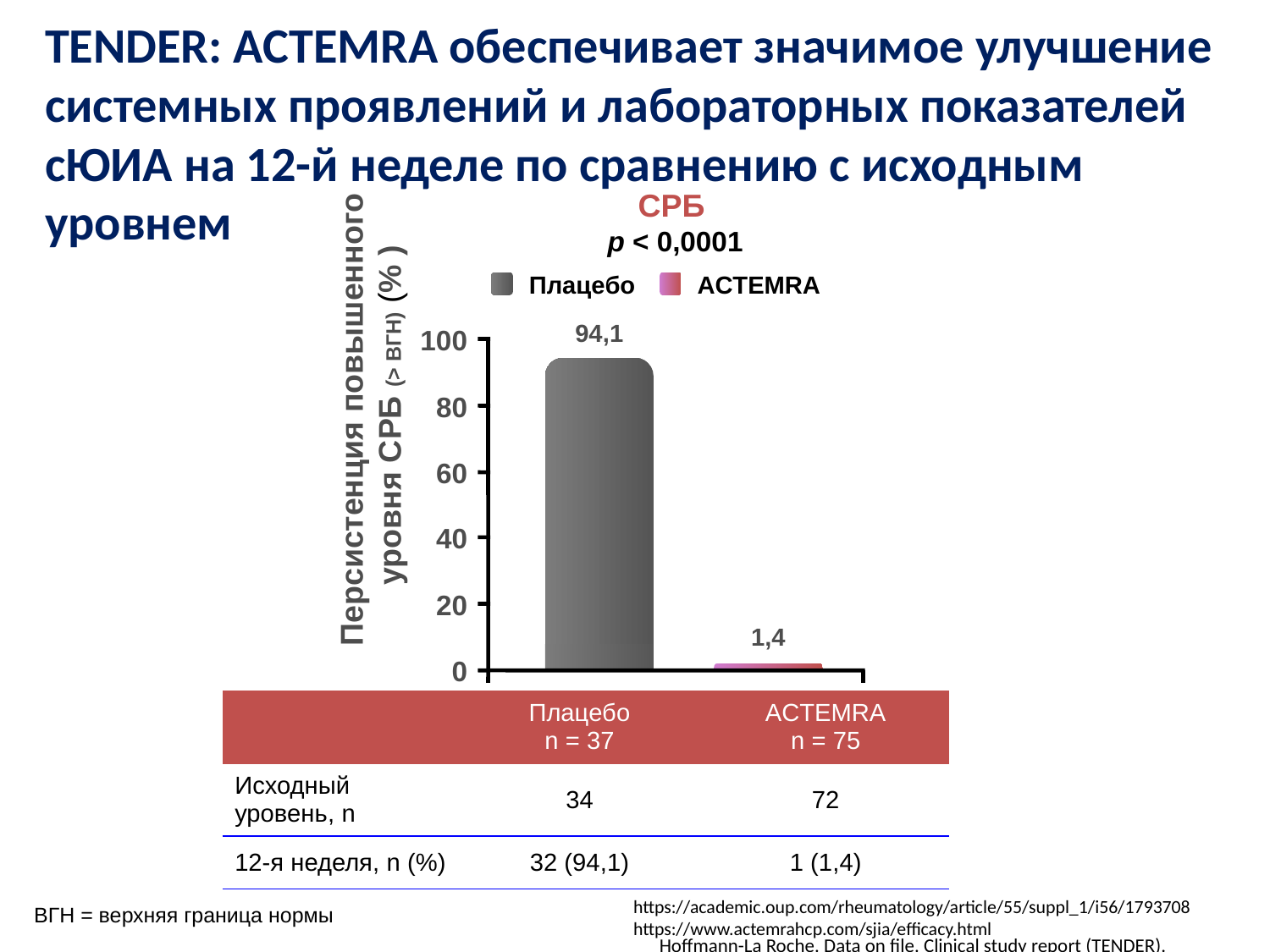

TENDER: ACTEMRA обеспечивает значимое улучшение системных проявлений и лабораторных показателей сЮИА на 12-й неделе по сравнению с исходным уровнем
СРБ
 p < 0,0001
ACTEMRA
Плацебо

94,1
100
80
60
40
20
0

Персистенция повышенного
 уровня СРБ (> ВГН) (% )
1,4

|  | Плацебо n = 37 | ACTEMRA n = 75 |
| --- | --- | --- |
| Исходный уровень, n | 34 | 72 |
| 12-я неделя, n (%) | 32 (94,1) | 1 (1,4) |
https://academic.oup.com/rheumatology/article/55/suppl_1/i56/1793708
https://www.actemrahcp.com/sjia/efficacy.html
ВГН = верхняя граница нормы
 Hoffmann-La Roche. Data on file. Clinical study report (TENDER).